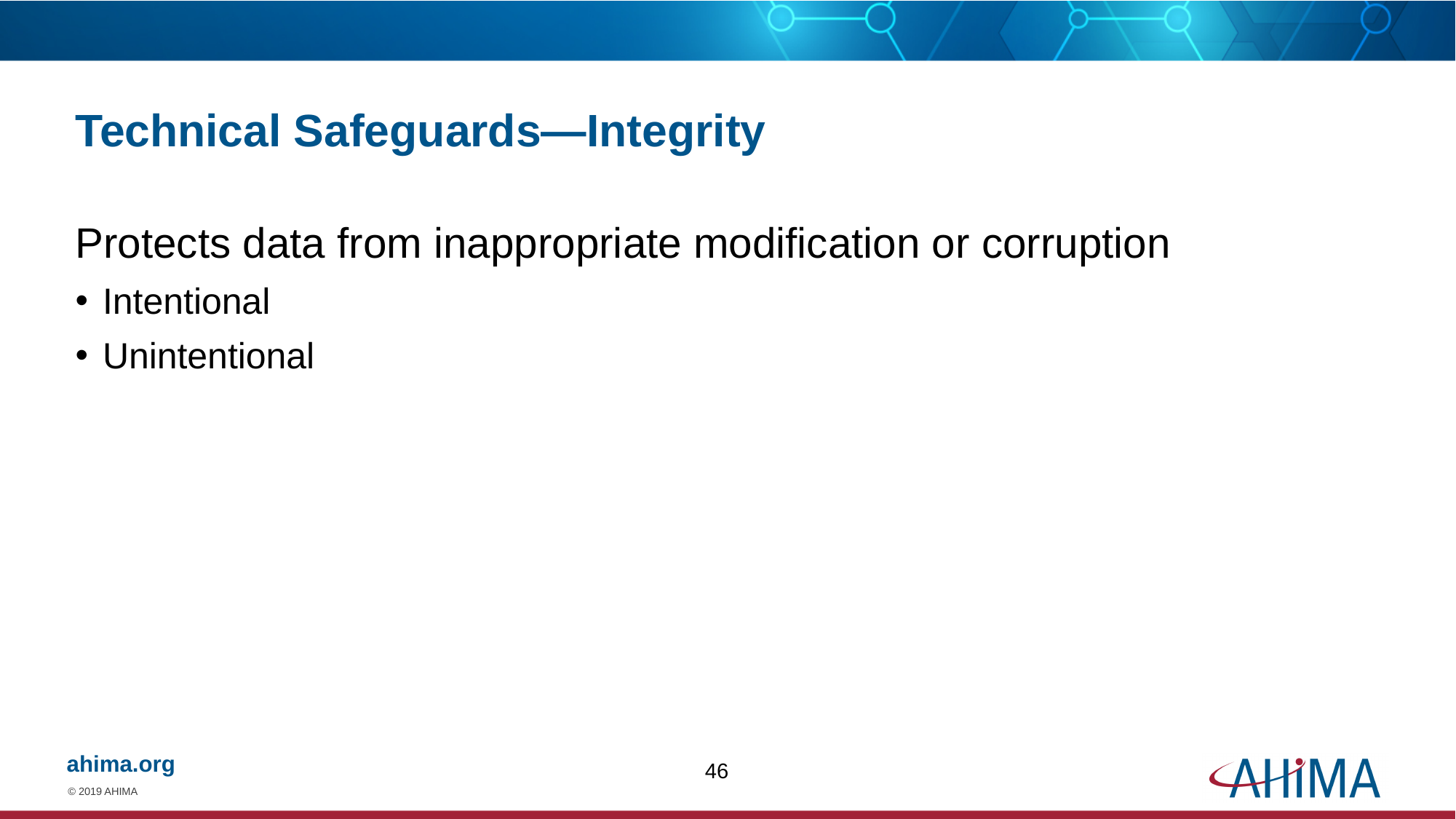

# Technical Safeguards—Integrity
Protects data from inappropriate modification or corruption
Intentional
Unintentional